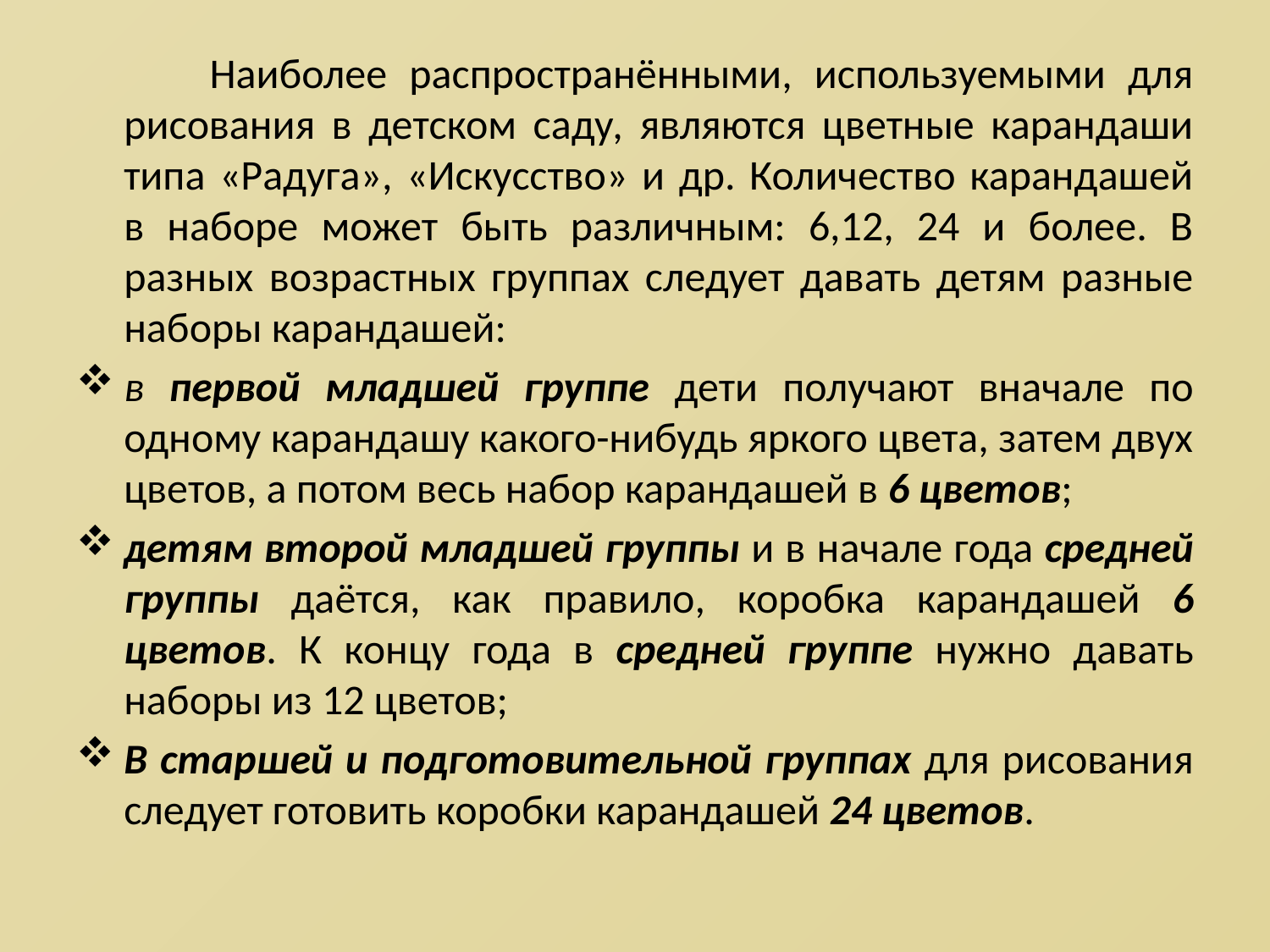

Наиболее распространёнными, используемыми для рисования в детском саду, являются цветные карандаши типа «Радуга», «Искусство» и др. Количество карандашей в наборе может быть различным: 6,12, 24 и более. В разных возрастных группах следует давать детям разные наборы карандашей:
в первой младшей группе дети получают вначале по одному карандашу какого-нибудь яркого цвета, затем двух цветов, а потом весь набор карандашей в 6 цветов;
детям второй младшей группы и в начале года средней группы даётся, как правило, коробка карандашей 6 цветов. К концу года в средней группе нужно давать наборы из 12 цветов;
В старшей и подготовительной группах для рисования следует готовить коробки карандашей 24 цветов.